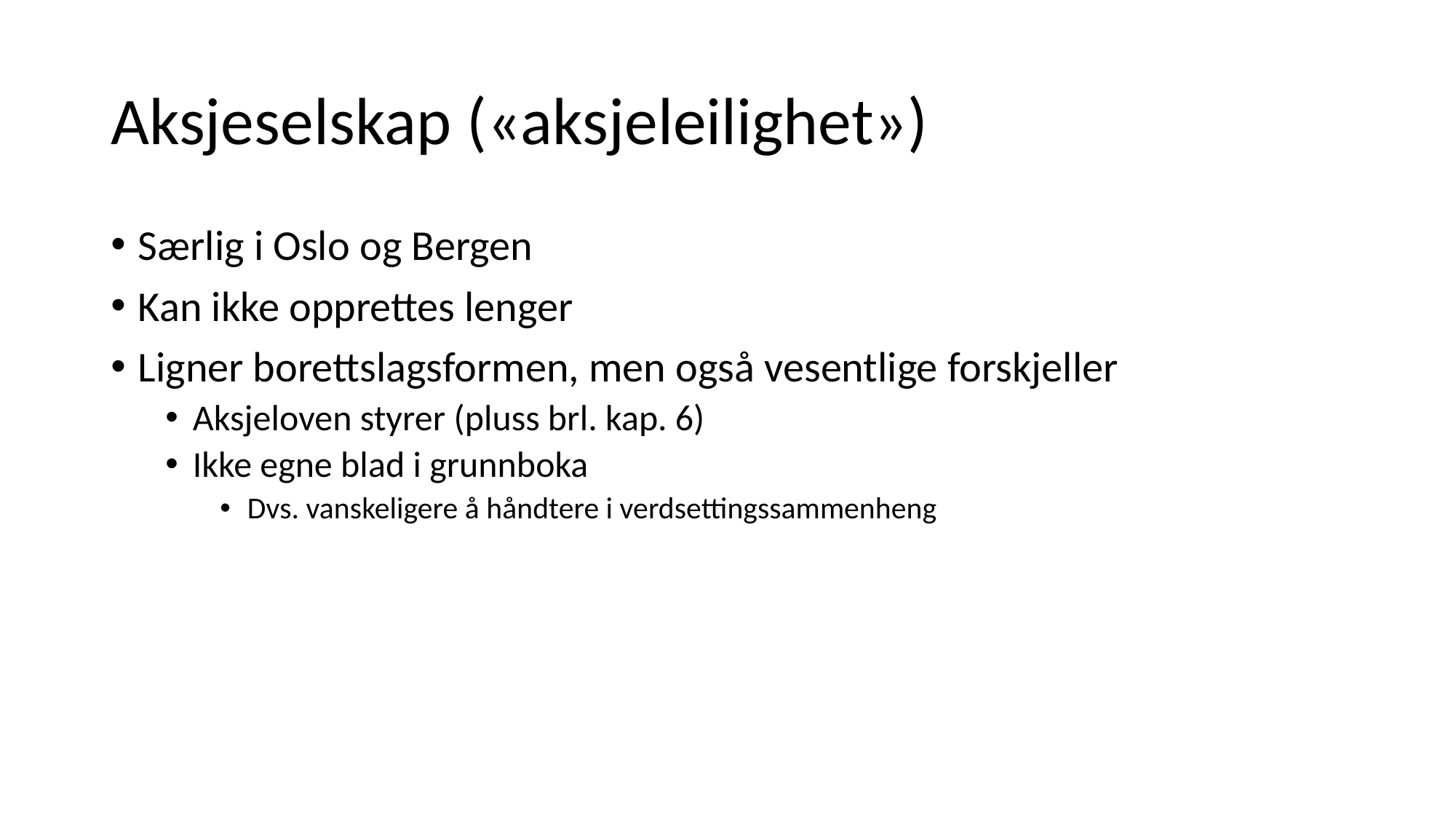

# Aksjeselskap («aksjeleilighet»)
Særlig i Oslo og Bergen
Kan ikke opprettes lenger
Ligner borettslagsformen, men også vesentlige forskjeller
Aksjeloven styrer (pluss brl. kap. 6)
Ikke egne blad i grunnboka
Dvs. vanskeligere å håndtere i verdsettingssammenheng